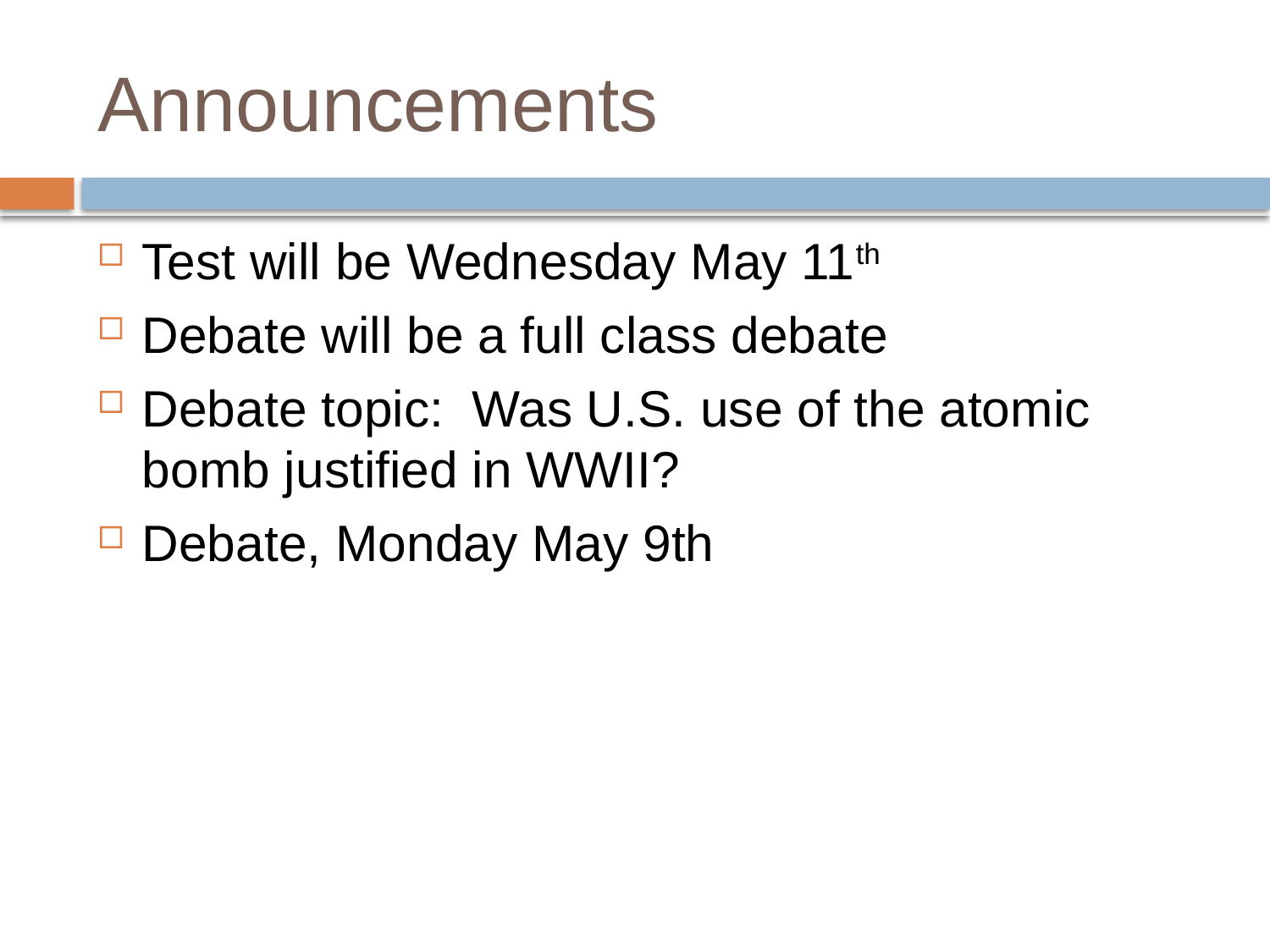

# Announcements
Test will be Wednesday May 11th
Debate will be a full class debate
Debate topic:  Was U.S. use of the atomic bomb justified in WWII?
Debate, Monday May 9th